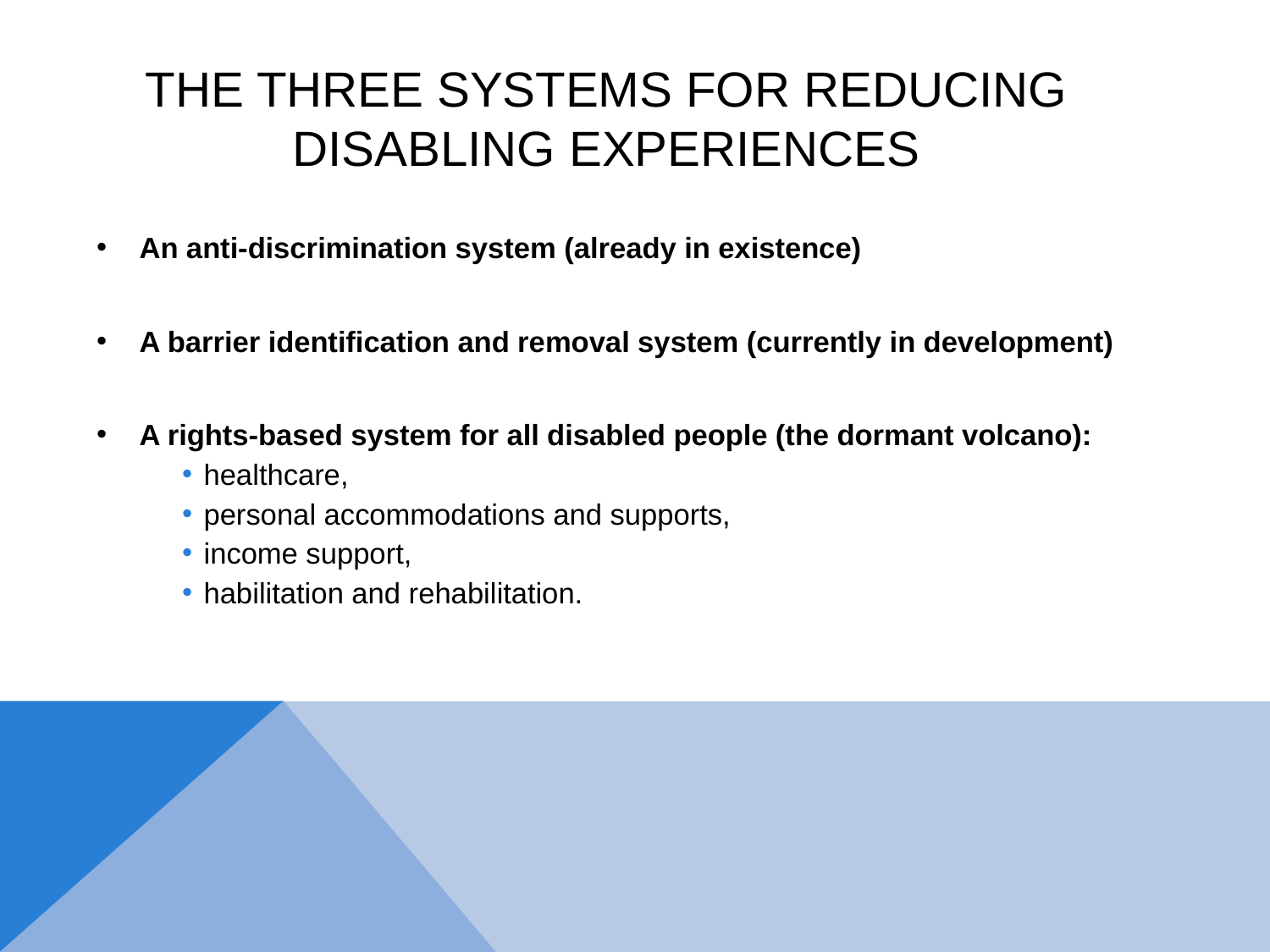

# The three systems for reducing disabling experiences

An anti-discrimination system (already in existence)

A barrier identification and removal system (currently in development)

A rights-based system for all disabled people (the dormant volcano):
healthcare,
personal accommodations and supports,
income support,
habilitation and rehabilitation.